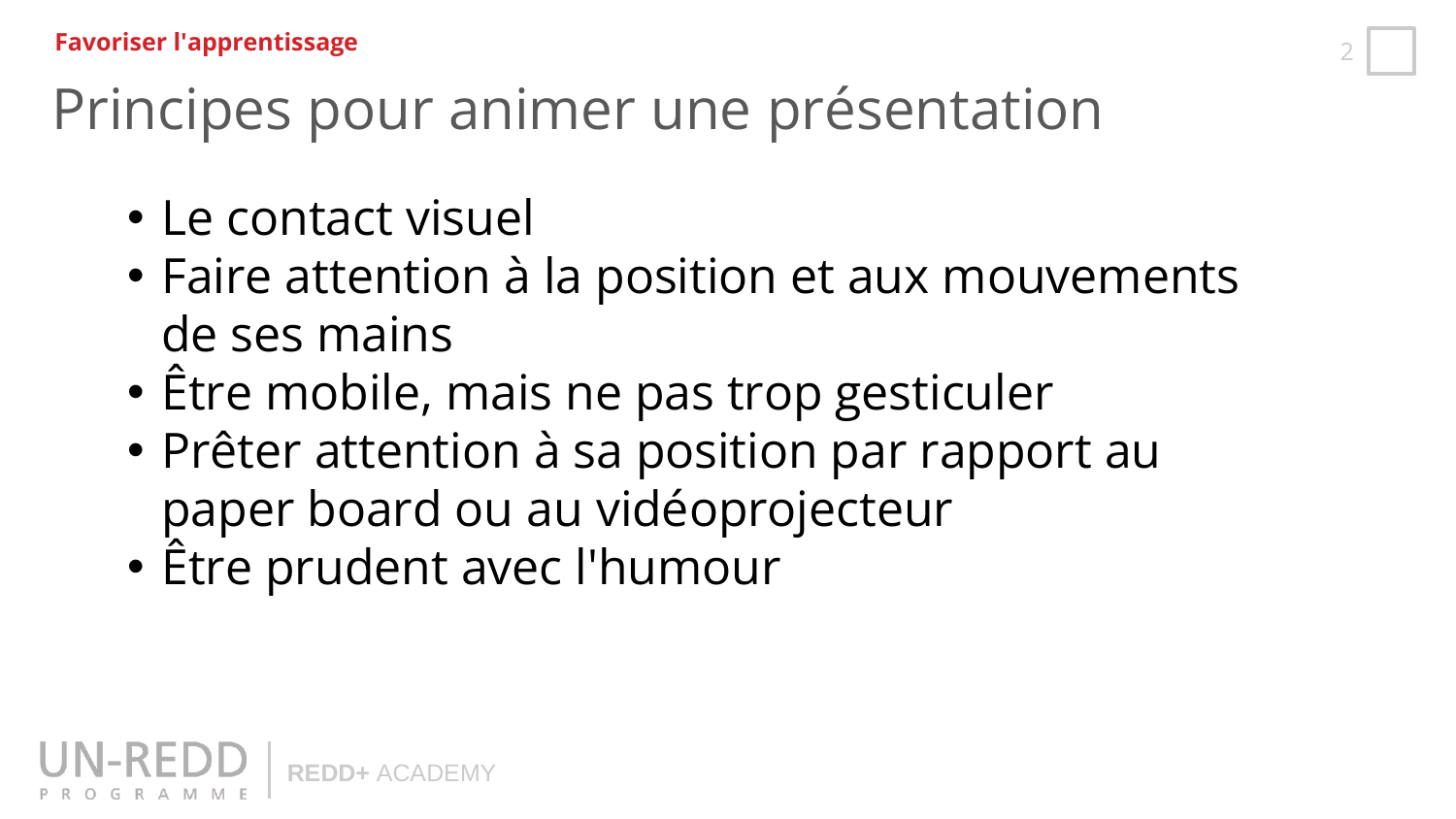

Favoriser l'apprentissage
Principes pour animer une présentation
Le contact visuel
Faire attention à la position et aux mouvements de ses mains
Être mobile, mais ne pas trop gesticuler
Prêter attention à sa position par rapport au paper board ou au vidéoprojecteur
Être prudent avec l'humour